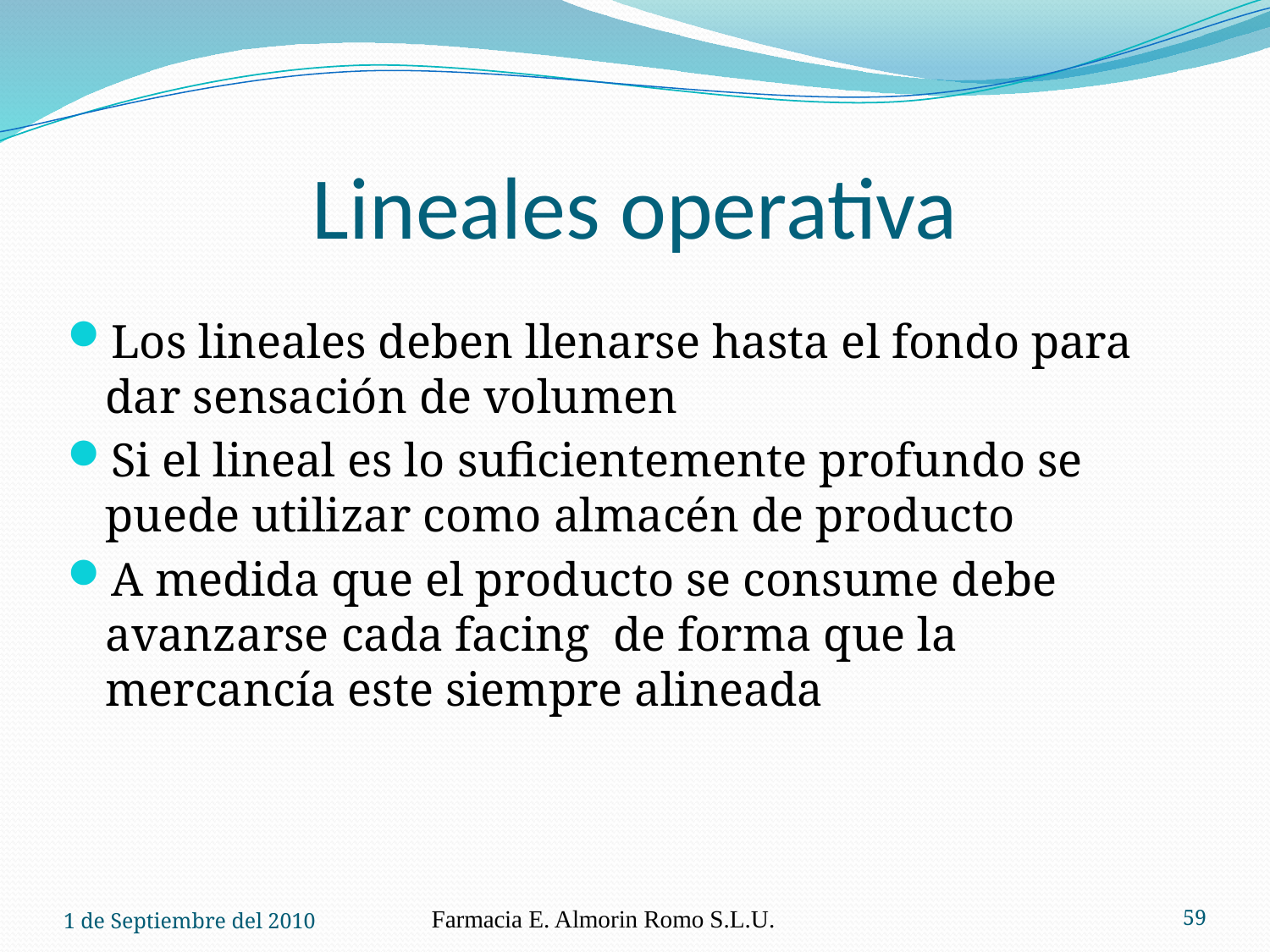

# Lineales operativa
Los lineales deben llenarse hasta el fondo para dar sensación de volumen
Si el lineal es lo suficientemente profundo se puede utilizar como almacén de producto
A medida que el producto se consume debe avanzarse cada facing  de forma que la mercancía este siempre alineada
1 de Septiembre del 2010
Farmacia E. Almorin Romo S.L.U.
59